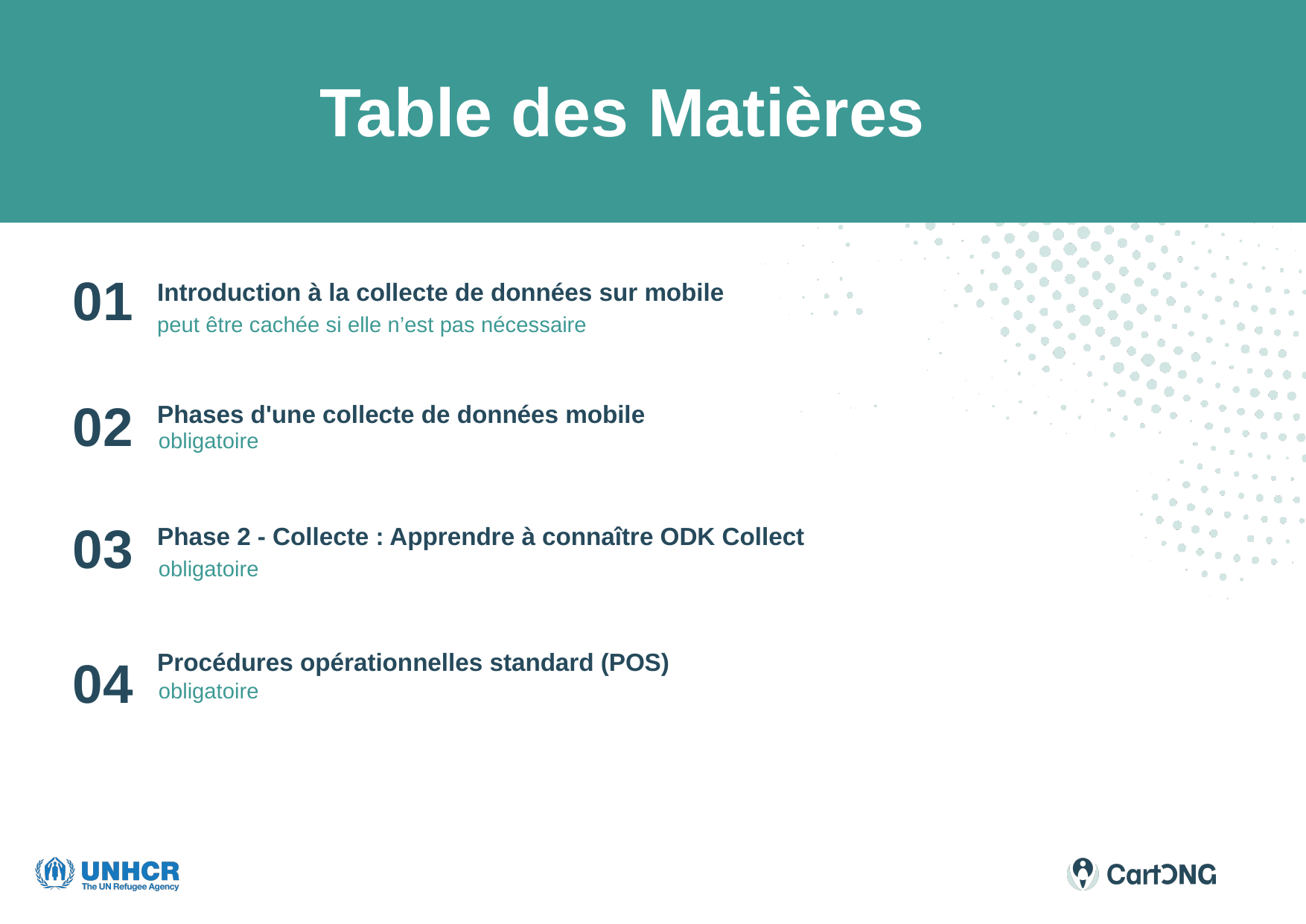

01
Introduction à la collecte de données sur mobile
peut être cachée si elle n’est pas nécessaire
02
Phases d'une collecte de données mobile
obligatoire
03
Phase 2 - Collecte : Apprendre à connaître ODK Collect
obligatoire
04
Procédures opérationnelles standard (POS)
obligatoire